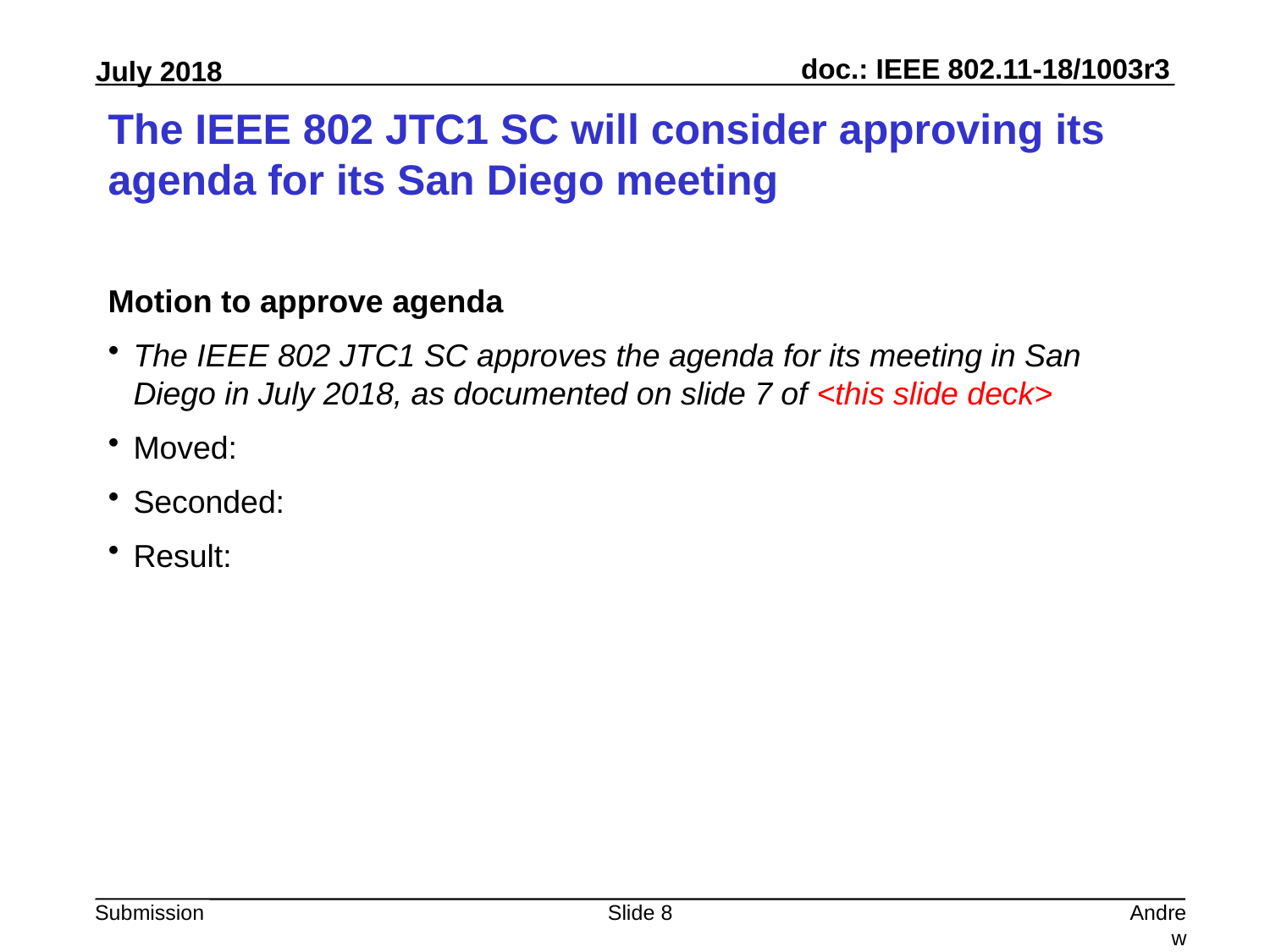

# The IEEE 802 JTC1 SC will consider approving its agenda for its San Diego meeting
Motion to approve agenda
The IEEE 802 JTC1 SC approves the agenda for its meeting in San Diego in July 2018, as documented on slide 7 of <this slide deck>
Moved:
Seconded:
Result:
Slide 8
Andrew Myles, Cisco